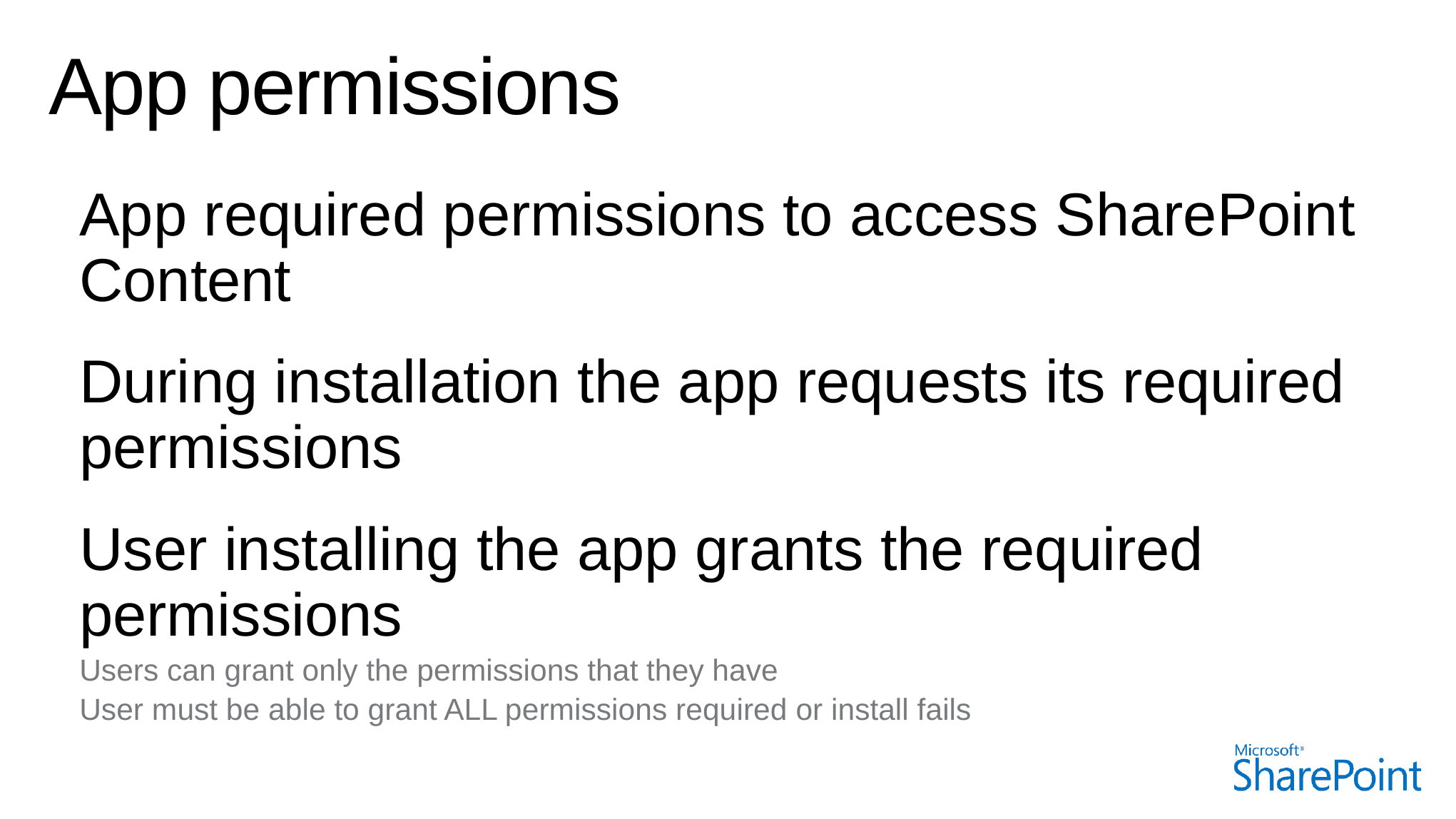

# App permissions
App required permissions to access SharePoint Content
During installation the app requests its required permissions
User installing the app grants the required permissions
Users can grant only the permissions that they have
User must be able to grant ALL permissions required or install fails